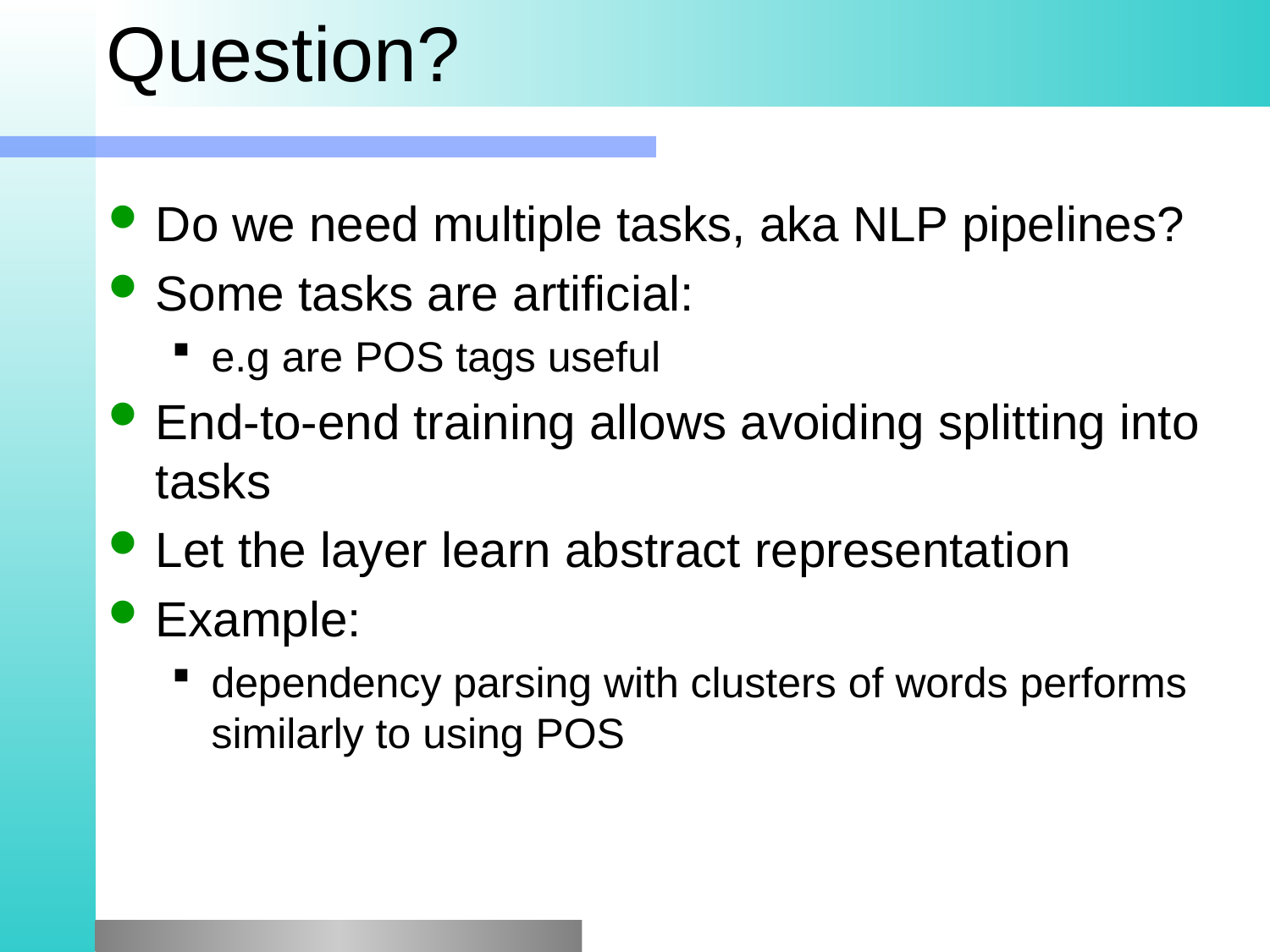

# Question?
Do we need multiple tasks, aka NLP pipelines?
Some tasks are artificial:
e.g are POS tags useful
End-to-end training allows avoiding splitting into tasks
Let the layer learn abstract representation
Example:
dependency parsing with clusters of words performs similarly to using POS